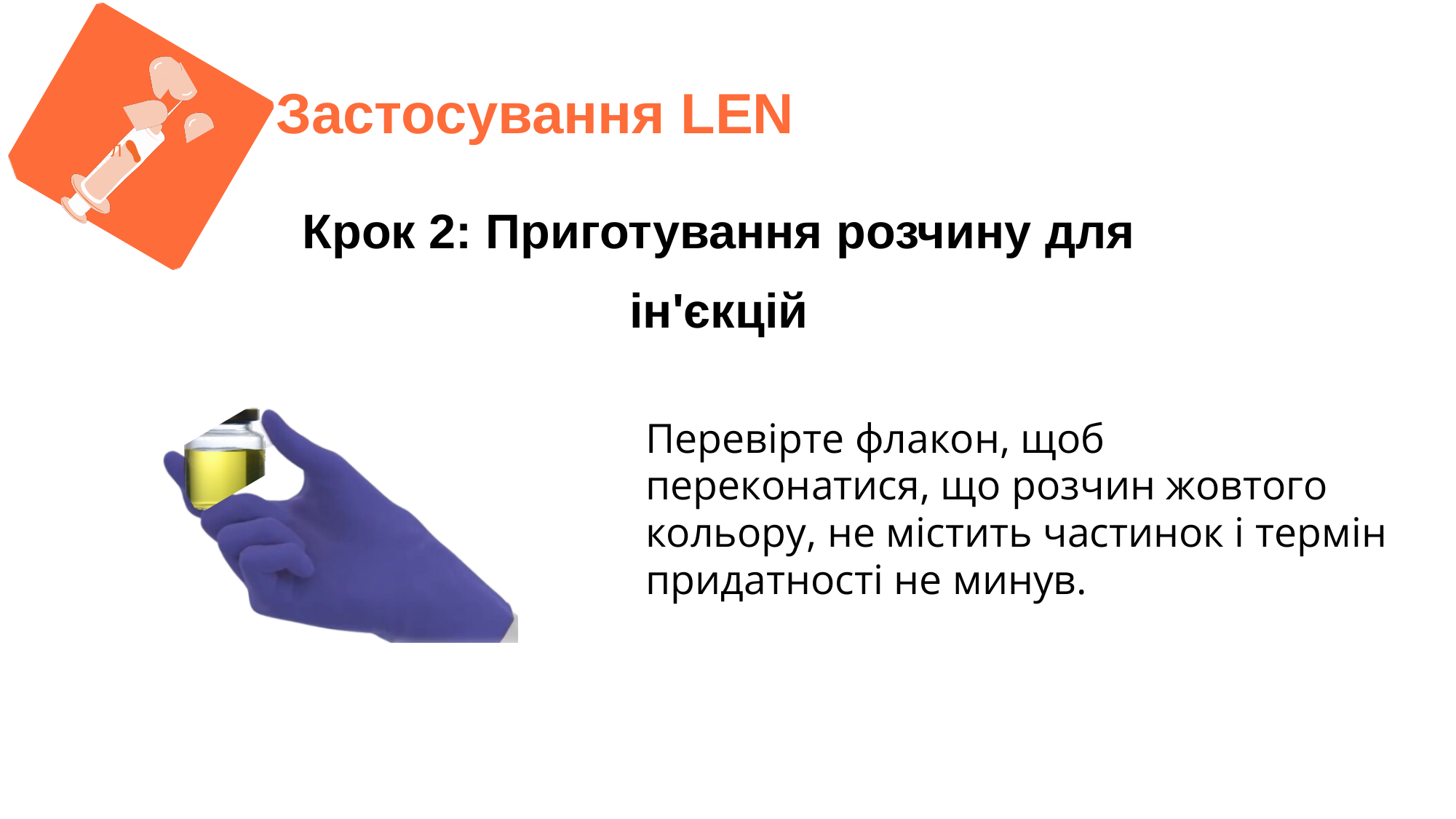

Л
Застосування LEN
Крок 2: Приготування розчину для ін'єкцій

Перевірте флакон, щоб переконатися, що розчин жовтого кольору, не містить частинок і термін придатності не минув.